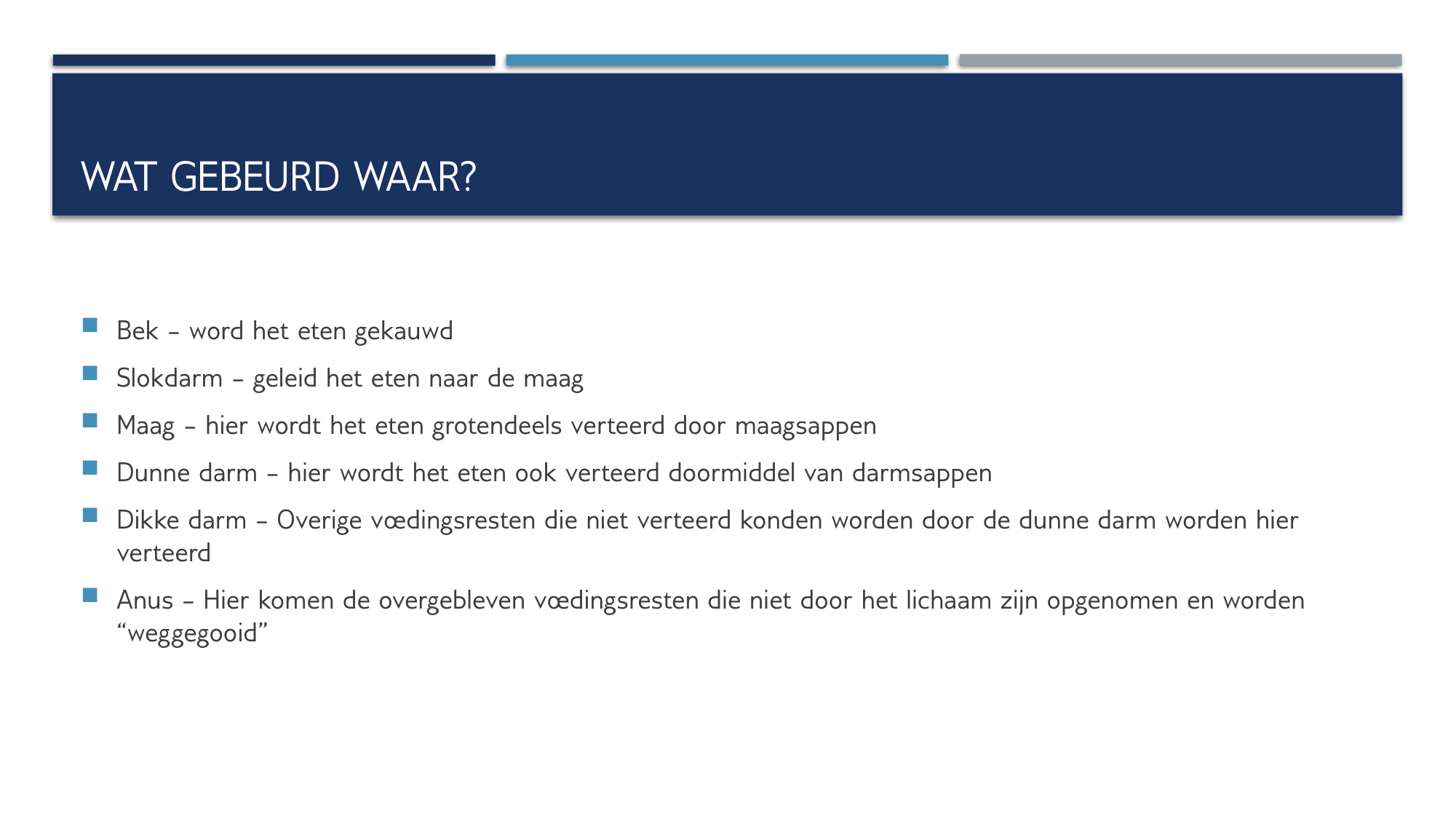

# Wat gebeurd waar?
Bek – word het eten gekauwd
Slokdarm – geleid het eten naar de maag
Maag – hier wordt het eten grotendeels verteerd door maagsappen
Dunne darm – hier wordt het eten ook verteerd doormiddel van darmsappen
Dikke darm – Overige voedingsresten die niet verteerd konden worden door de dunne darm worden hier verteerd
Anus – Hier komen de overgebleven voedingsresten die niet door het lichaam zijn opgenomen en worden “weggegooid”